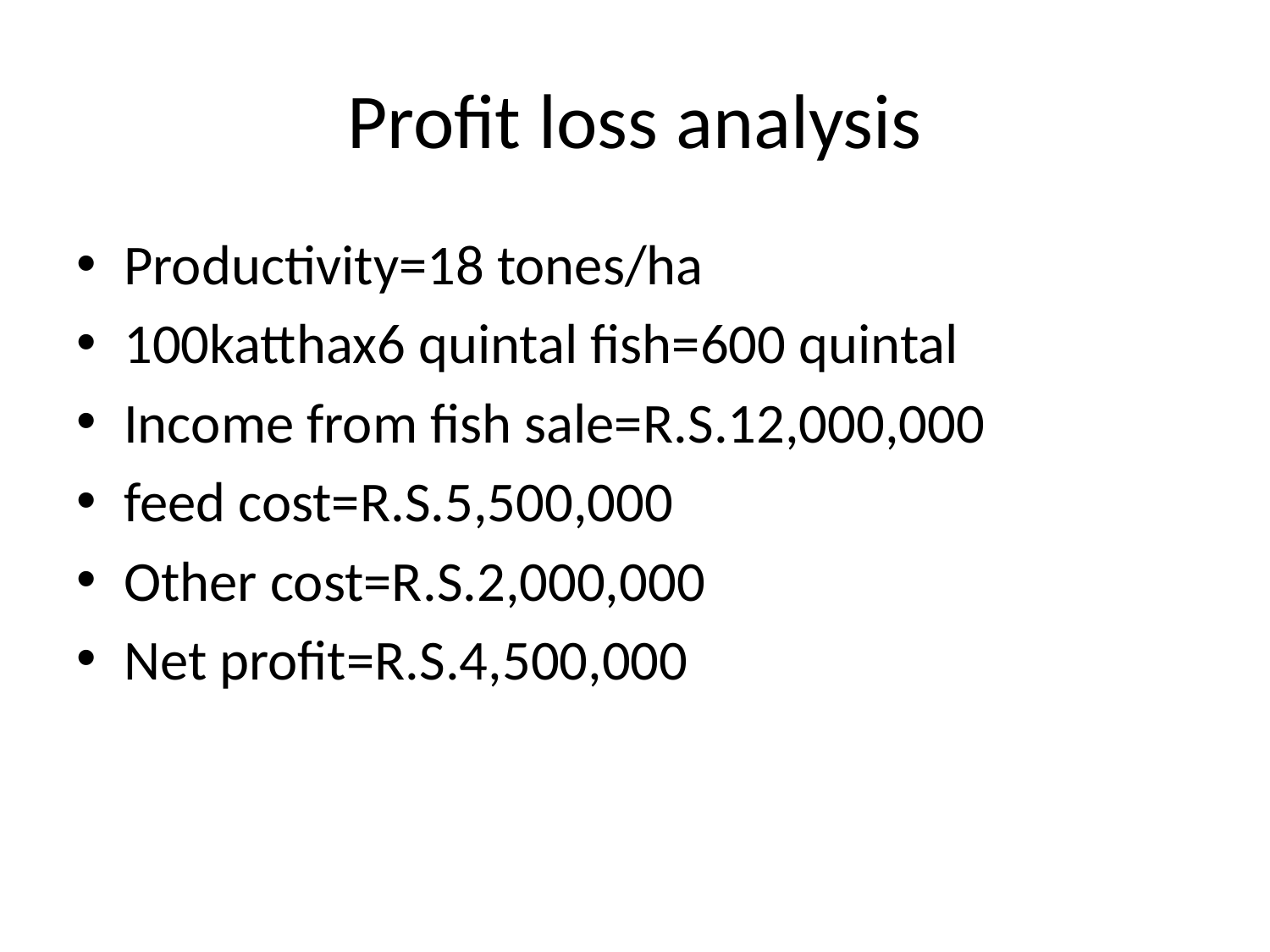

# Profit loss analysis
Productivity=18 tones/ha
100katthax6 quintal fish=600 quintal
Income from fish sale=R.S.12,000,000
feed cost=R.S.5,500,000
Other cost=R.S.2,000,000
Net profit=R.S.4,500,000